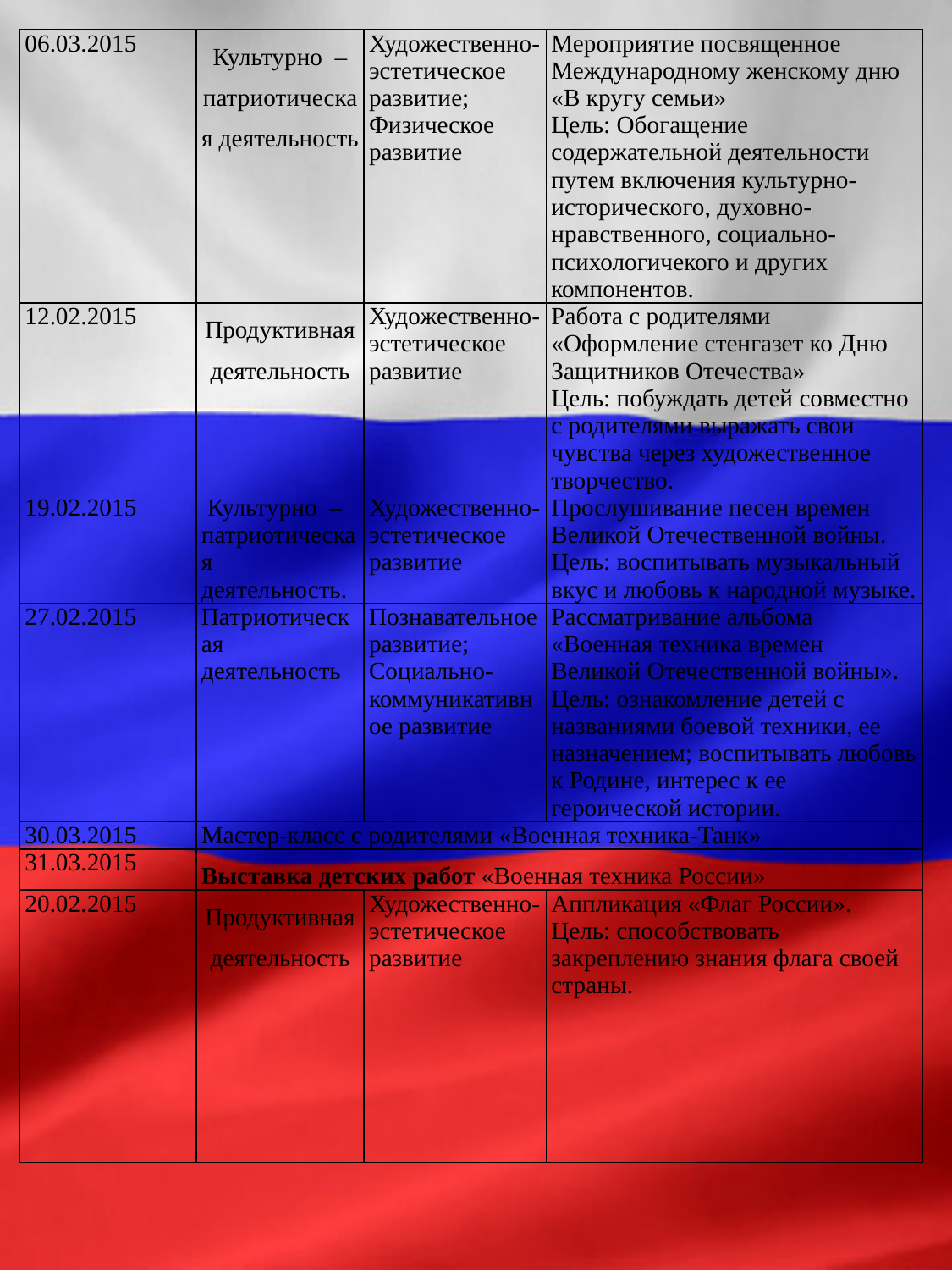

| 06.03.2015 | Культурно –патриотическая деятельность | Художественно-эстетическое развитие; Физическое развитие | Мероприятие посвященное Международному женскому дню «В кругу семьи» Цель: Обогащение содержательной деятельности путем включения культурно-исторического, духовно-нравственного, социально-психологичекого и других компонентов. |
| --- | --- | --- | --- |
| 12.02.2015 | Продуктивная деятельность | Художественно-эстетическое развитие | Работа с родителями «Оформление стенгазет ко Дню Защитников Отечества» Цель: побуждать детей совместно с родителями выражать свои чувства через художественное творчество. |
| 19.02.2015 | Культурно –патриотическая деятельность. | Художественно-эстетическое развитие | Прослушивание песен времен Великой Отечественной войны. Цель: воспитывать музыкальный вкус и любовь к народной музыке. |
| 27.02.2015 | Патриотическая деятельность | Познавательное развитие; Социально-коммуникативное развитие | Рассматривание альбома «Военная техника времен Великой Отечественной войны». Цель: ознакомление детей с названиями боевой техники, ее назначением; воспитывать любовь к Родине, интерес к ее героической истории. |
| 30.03.2015 | Мастер-класс с родителями «Военная техника-Танк» |  |  |
| 31.03.2015 | Выставка детских работ «Военная техника России» |  |  |
| 20.02.2015 | Продуктивная деятельность | Художественно-эстетическое развитие | Аппликация «Флаг России». Цель: способствовать закреплению знания флага своей страны. |